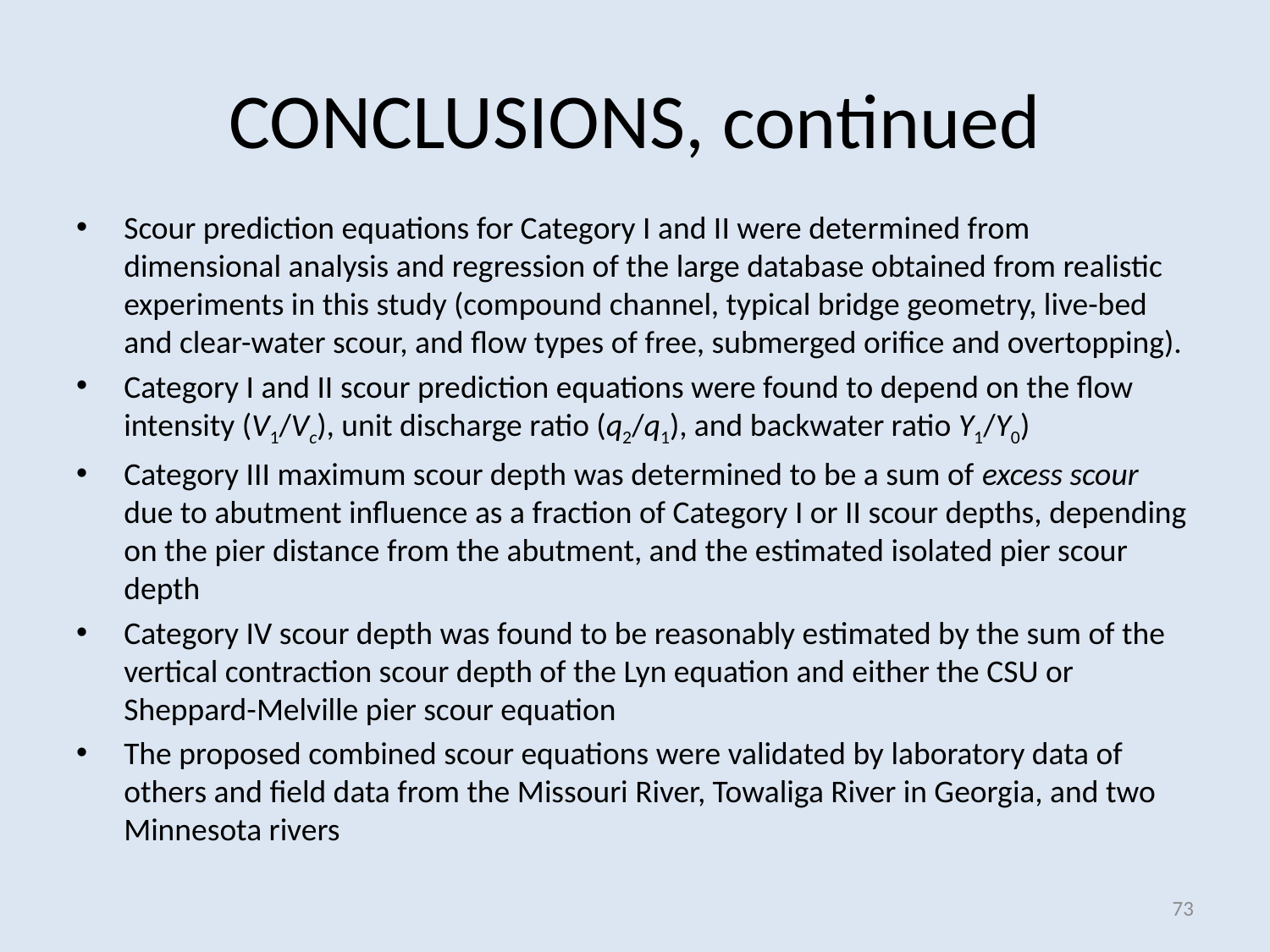

# CONCLUSIONS, continued
Scour prediction equations for Category I and II were determined from dimensional analysis and regression of the large database obtained from realistic experiments in this study (compound channel, typical bridge geometry, live-bed and clear-water scour, and flow types of free, submerged orifice and overtopping).
Category I and II scour prediction equations were found to depend on the flow intensity (V1/Vc), unit discharge ratio (q2/q1), and backwater ratio Y1/Y0)
Category III maximum scour depth was determined to be a sum of excess scour due to abutment influence as a fraction of Category I or II scour depths, depending on the pier distance from the abutment, and the estimated isolated pier scour depth
Category IV scour depth was found to be reasonably estimated by the sum of the vertical contraction scour depth of the Lyn equation and either the CSU or Sheppard-Melville pier scour equation
The proposed combined scour equations were validated by laboratory data of others and field data from the Missouri River, Towaliga River in Georgia, and two Minnesota rivers
73